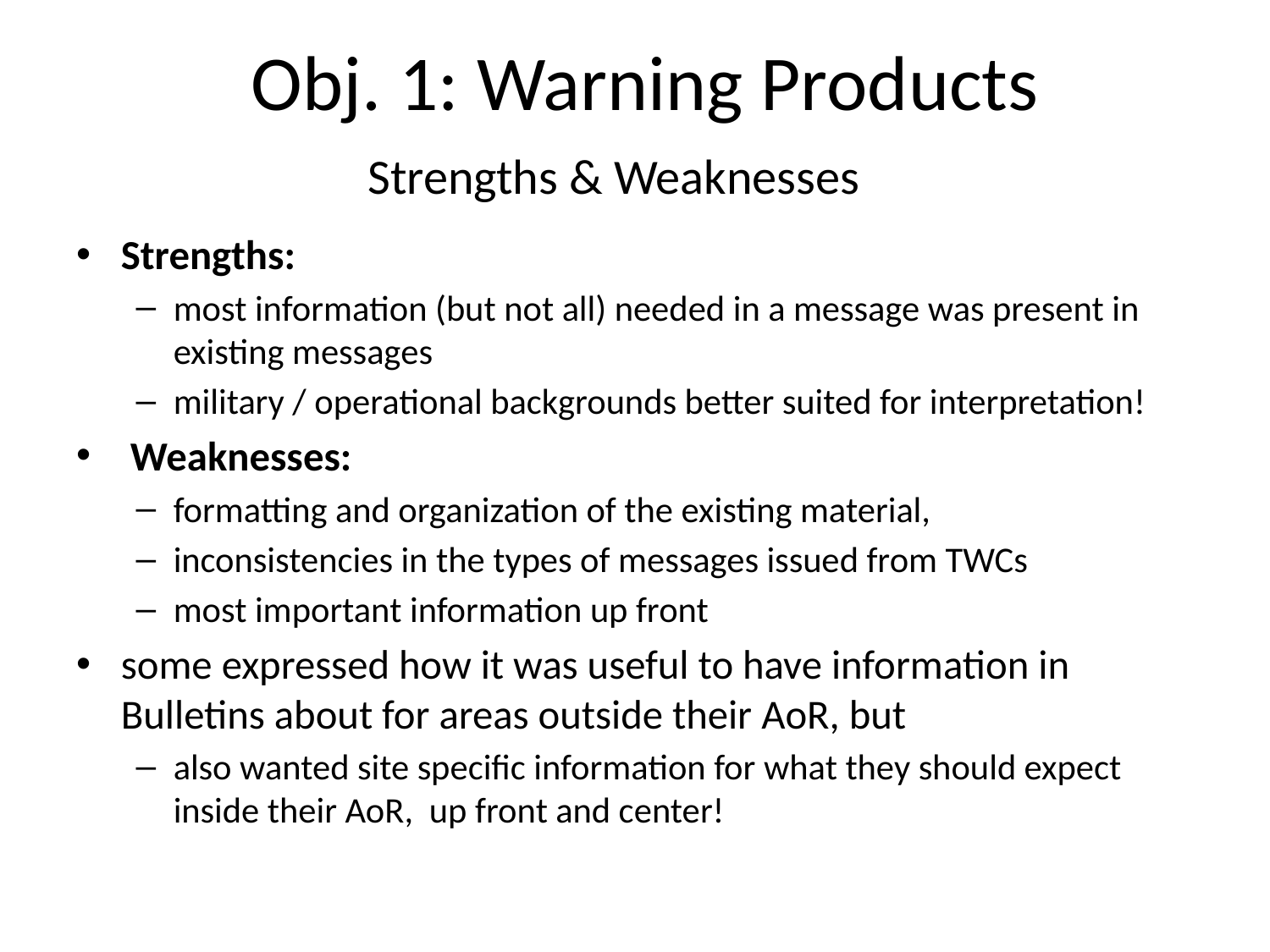

Obj. 1: Warning Products
# Strengths & Weaknesses
Strengths:
most information (but not all) needed in a message was present in existing messages
military / operational backgrounds better suited for interpretation!
 Weaknesses:
formatting and organization of the existing material,
inconsistencies in the types of messages issued from TWCs
most important information up front
some expressed how it was useful to have information in Bulletins about for areas outside their AoR, but
also wanted site specific information for what they should expect inside their AoR,  up front and center!